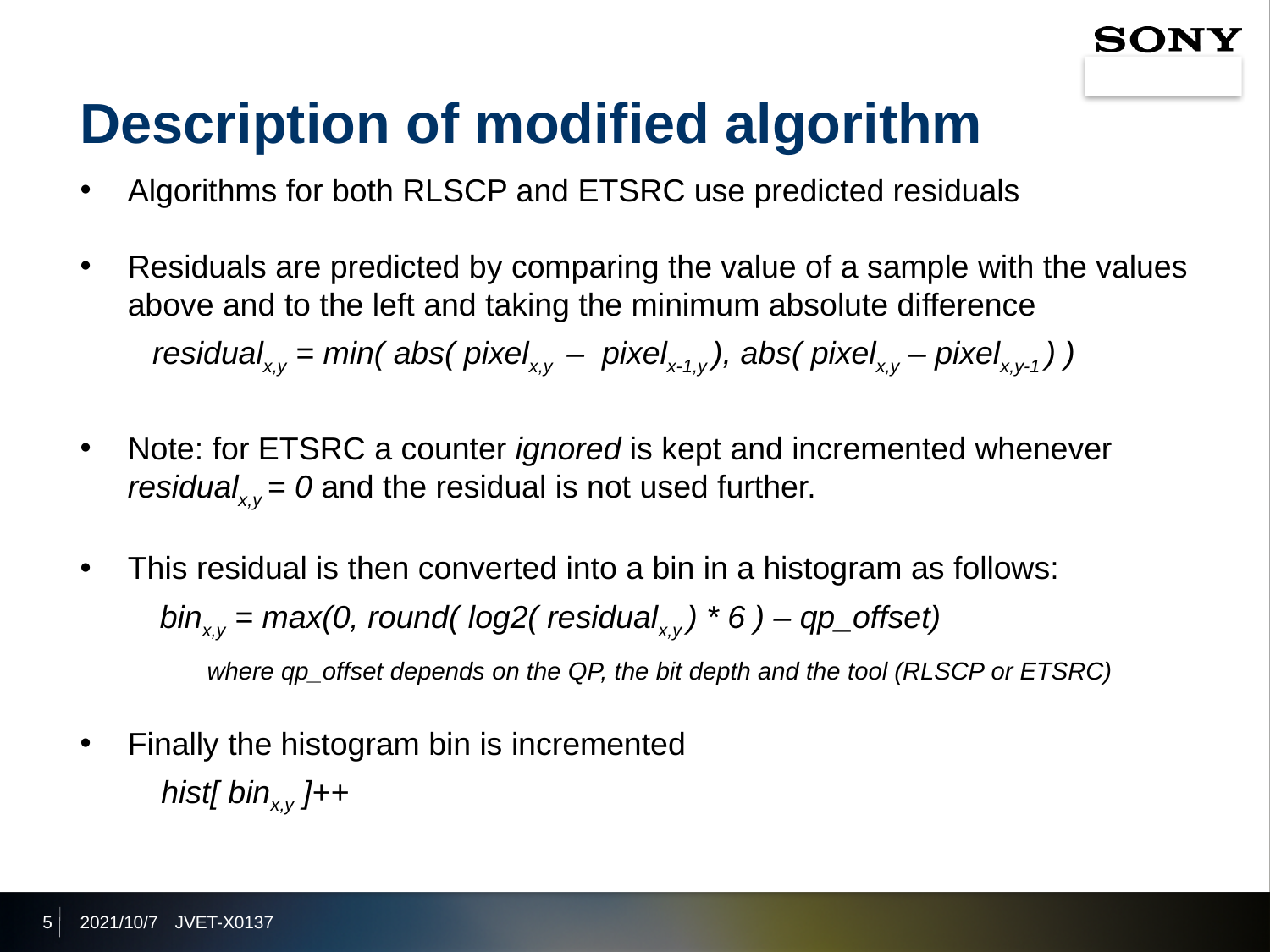

# Description of modified algorithm
Algorithms for both RLSCP and ETSRC use predicted residuals

Residuals are predicted by comparing the value of a sample with the values above and to the left and taking the minimum absolute difference
 residualx,y = min( abs( pixelx,y  –  pixelx-1,y ), abs( pixelx,y – pixelx,y-1 ) )

Note: for ETSRC a counter ignored is kept and incremented whenever residualx,y = 0 and the residual is not used further.

This residual is then converted into a bin in a histogram as follows:
         binx,y = max(0, round( log2( residualx,y ) * 6 ) – qp_offset)
where qp_offset depends on the QP, the bit depth and the tool (RLSCP or ETSRC)

Finally the histogram bin is incremented
  hist[ binx,y ]++
5
2021/10/7
JVET-X0137